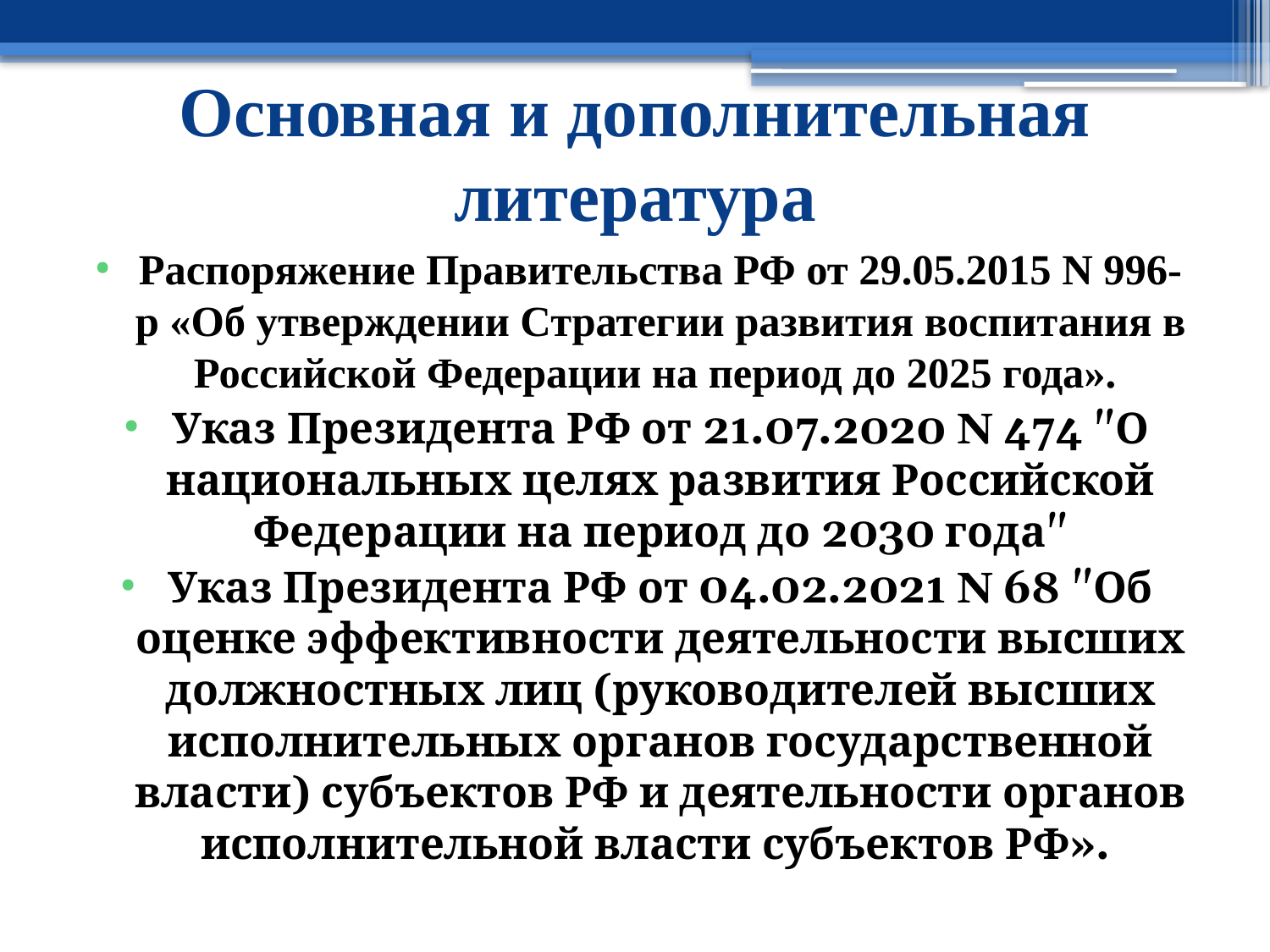

# Основная и дополнительная литература
Распоряжение Правительства РФ от 29.05.2015 N 996-р «Об утверждении Стратегии развития воспитания в Российской Федерации на период до 2025 года».
Указ Президента РФ от 21.07.2020 N 474 "О национальных целях развития Российской Федерации на период до 2030 года"
Указ Президента РФ от 04.02.2021 N 68 "Об оценке эффективности деятельности высших должностных лиц (руководителей высших исполнительных органов государственной власти) субъектов РФ и деятельности органов исполнительной власти субъектов РФ».